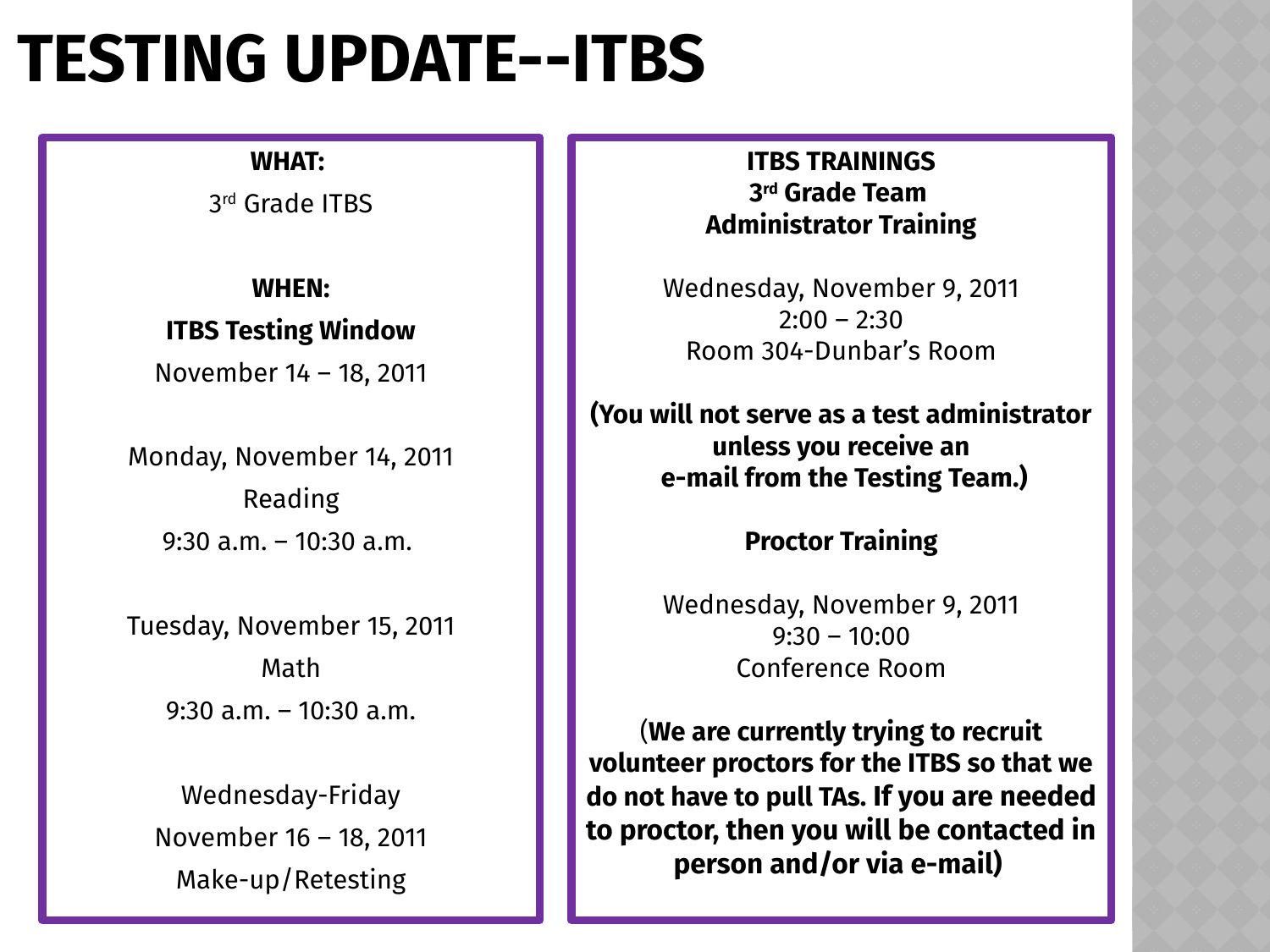

# TESTING UPDATE--ITBS
WHAT:
3rd Grade ITBS

WHEN:
ITBS Testing Window
November 14 – 18, 2011

Monday, November 14, 2011
Reading
9:30 a.m. – 10:30 a.m.

Tuesday, November 15, 2011
Math
9:30 a.m. – 10:30 a.m.

Wednesday-Friday
November 16 – 18, 2011
Make-up/Retesting
ITBS TRAININGS
3rd Grade Team
Administrator Training

Wednesday, November 9, 2011
2:00 – 2:30
Room 304-Dunbar’s Room

(You will not serve as a test administrator unless you receive an
 e-mail from the Testing Team.)

Proctor Training

Wednesday, November 9, 2011
9:30 – 10:00
Conference Room

(We are currently trying to recruit volunteer proctors for the ITBS so that we do not have to pull TAs. If you are needed to proctor, then you will be contacted in person and/or via e-mail)